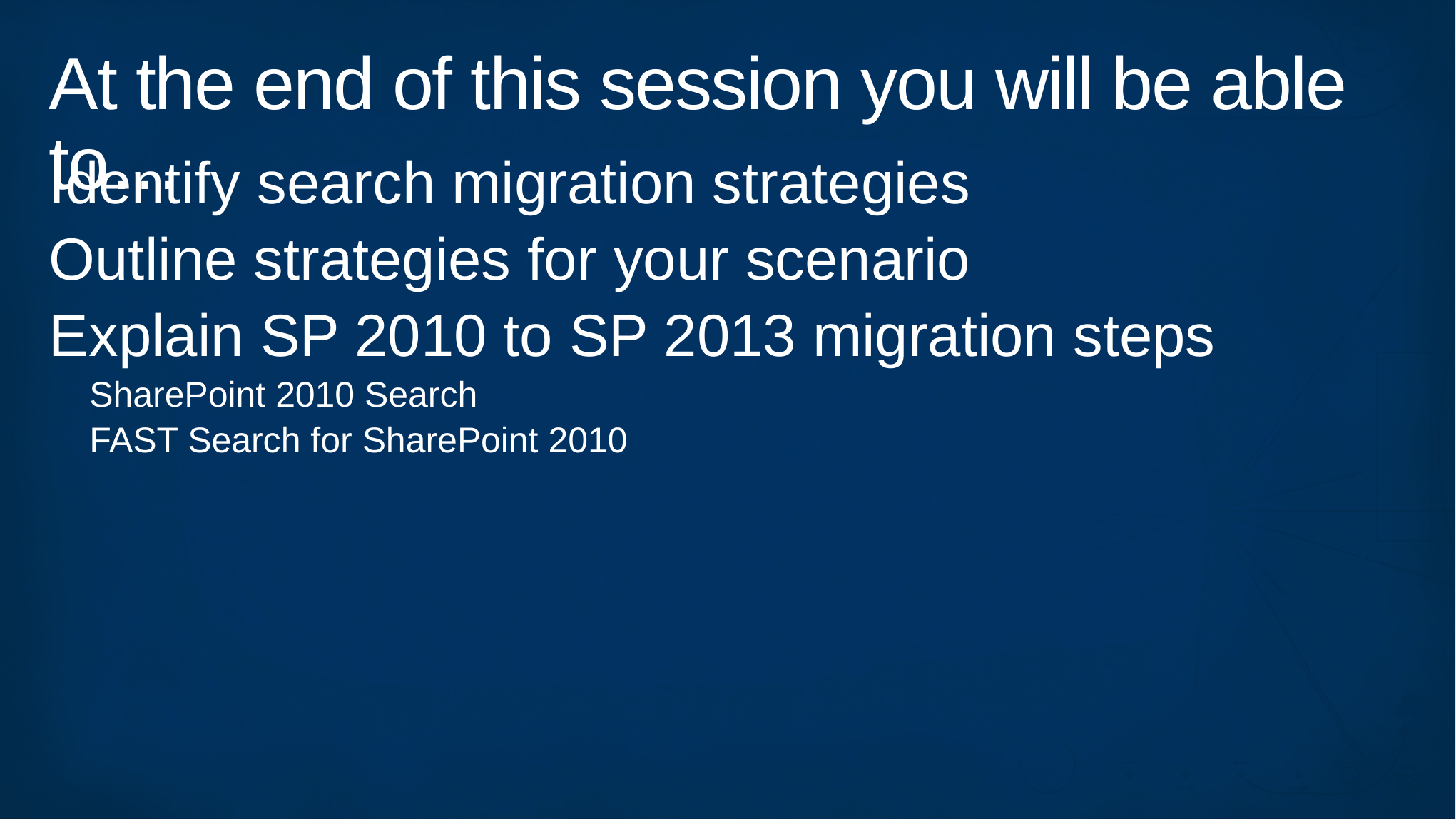

# At the end of this session you will be able to…
Identify search migration strategies
Outline strategies for your scenario
Explain SP 2010 to SP 2013 migration steps
SharePoint 2010 Search
FAST Search for SharePoint 2010